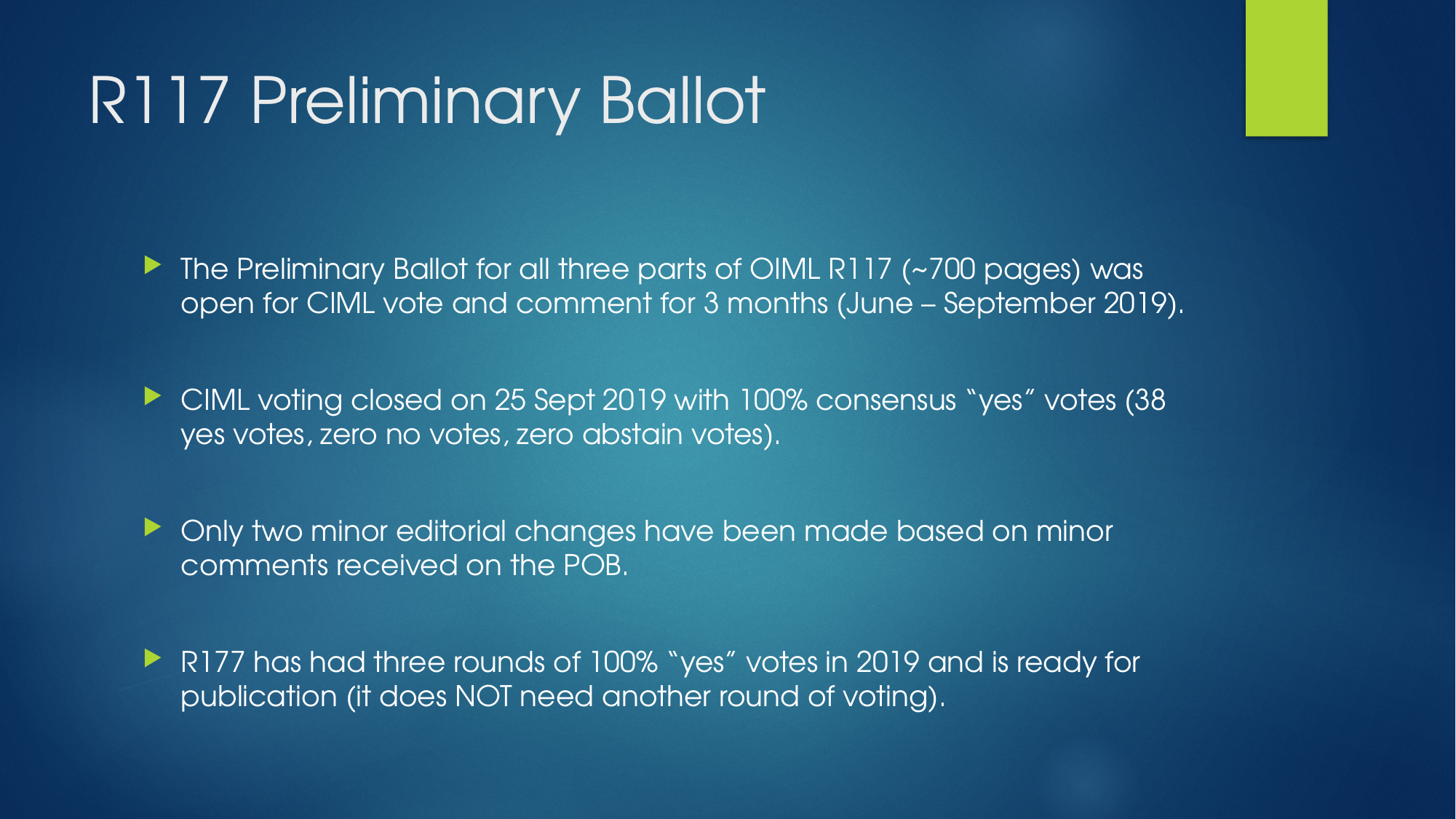

# R117 Preliminary Ballot
The Preliminary Ballot for all three parts of OIML R117 (~700 pages) was open for CIML vote and comment for 3 months (June – September 2019).

CIML voting closed on 25 Sept 2019 with 100% consensus “yes” votes (38 yes votes, zero no votes, zero abstain votes).

Only two minor editorial changes have been made based on minor comments received on the POB.

R177 has had three rounds of 100% “yes” votes in 2019 and is ready for publication (it does NOT need another round of voting).